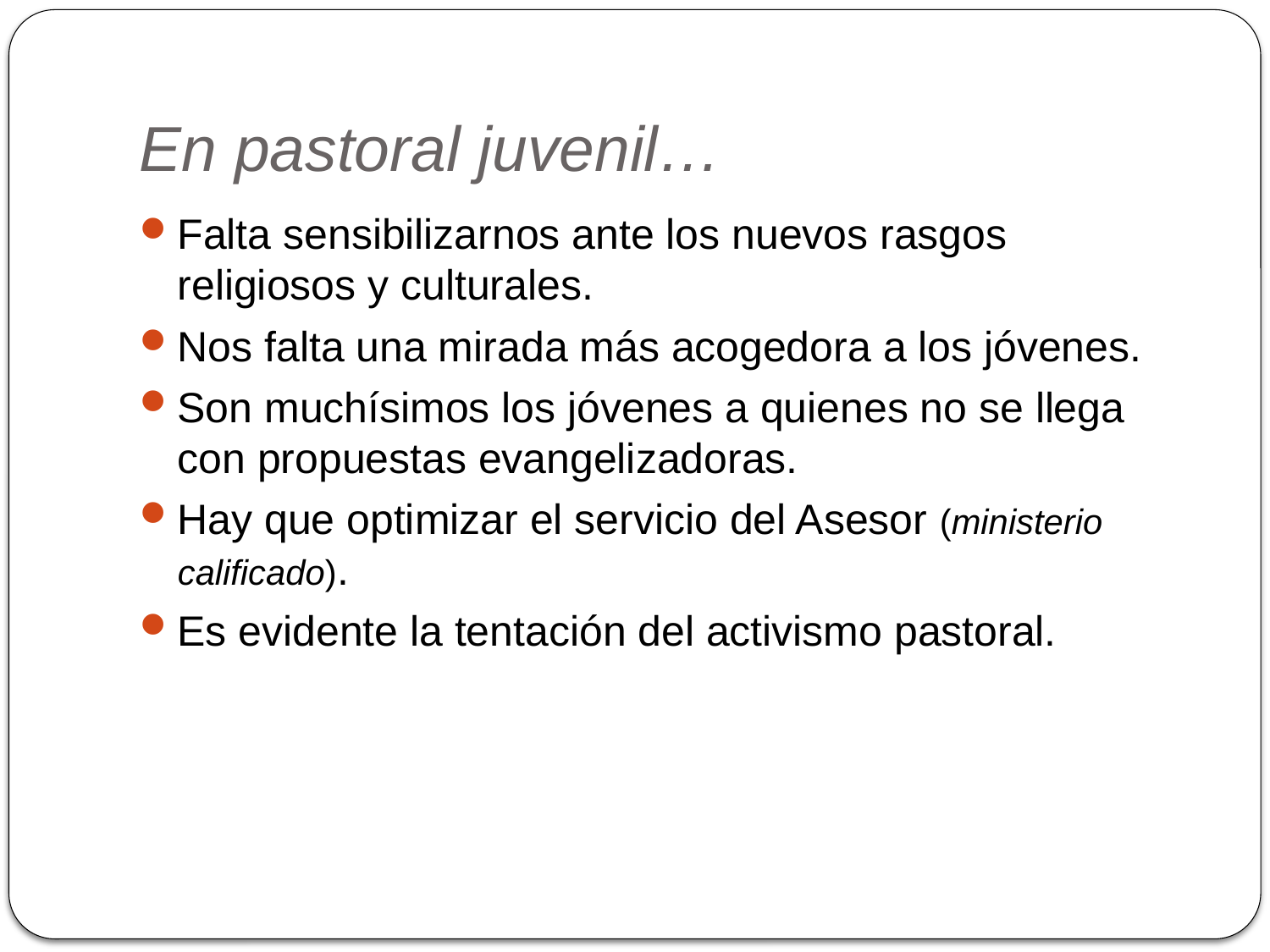

# En pastoral juvenil…
Falta sensibilizarnos ante los nuevos rasgos religiosos y culturales.
Nos falta una mirada más acogedora a los jóvenes.
Son muchísimos los jóvenes a quienes no se llega con propuestas evangelizadoras.
Hay que optimizar el servicio del Asesor (ministerio calificado).
Es evidente la tentación del activismo pastoral.